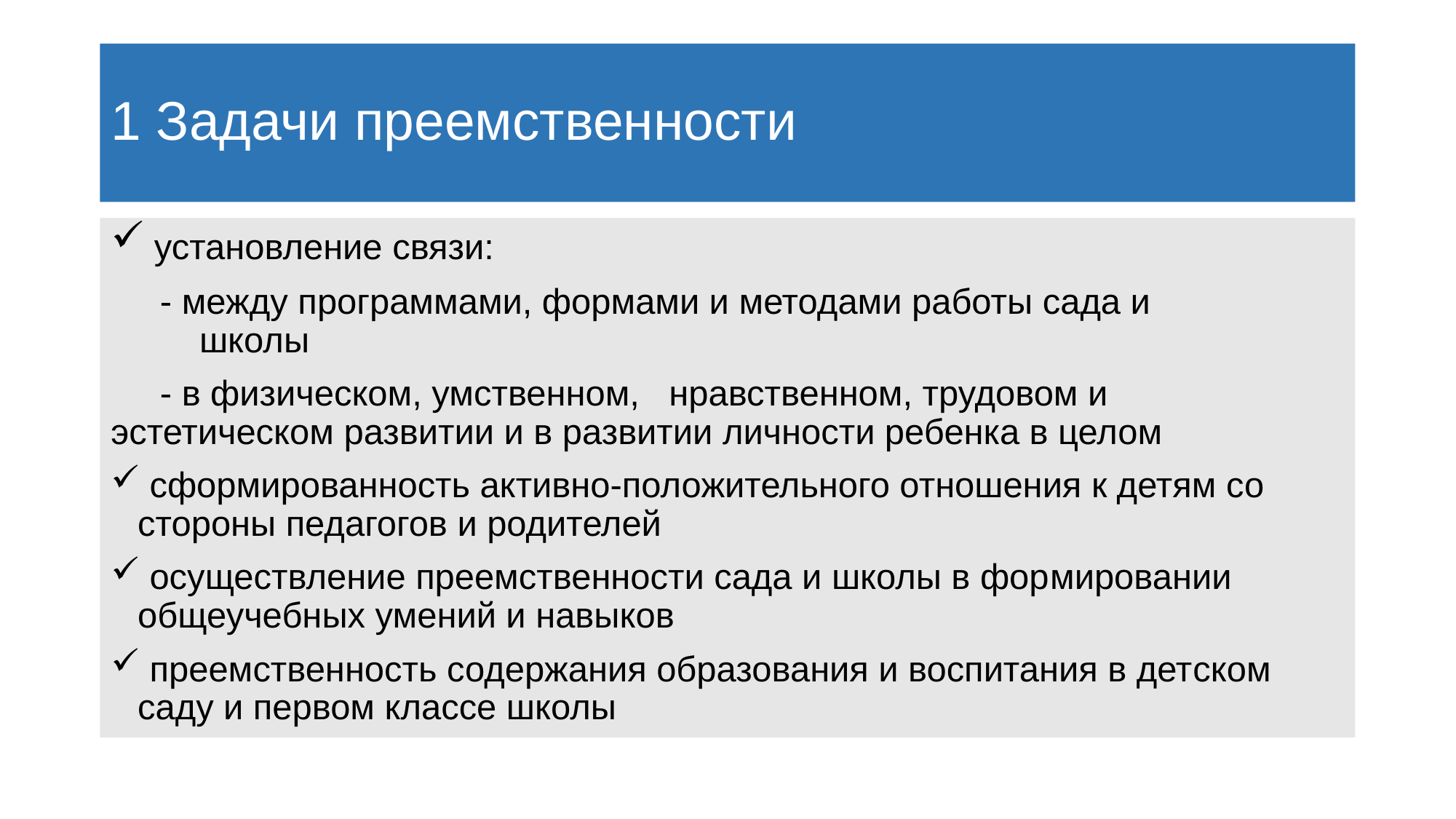

# 1 Задачи преемственности
 установление связи:
     - между программами, формами и методами работы сада и                             школы
     - в физическом, умственном,   нравственном, трудовом и        эстетическом развитии и в развитии личности ребенка в целом
 сформированность активно-положительного отношения к детям со стороны педагогов и родителей
 осуществление преемственности сада и школы в фор­мировании общеучебных умений и навыков
 преемственность содержания образования и воспитания в дет­ском саду и первом классе школы